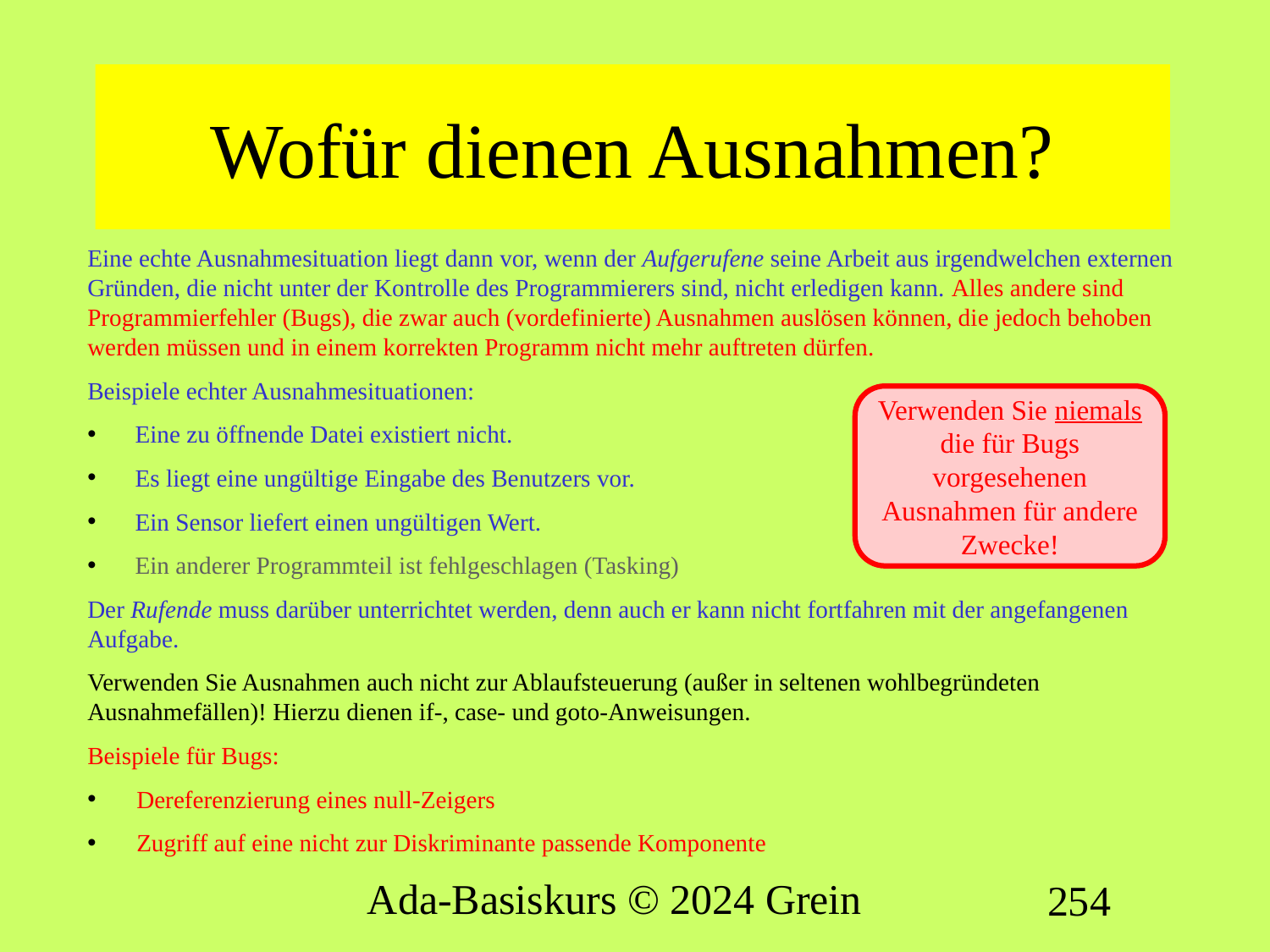

# Wofür dienen Ausnahmen?
Eine echte Ausnahmesituation liegt dann vor, wenn der Aufgerufene seine Arbeit aus irgendwelchen externen Gründen, die nicht unter der Kontrolle des Programmierers sind, nicht erledigen kann. Alles andere sind Programmierfehler (Bugs), die zwar auch (vordefinierte) Ausnahmen auslösen können, die jedoch behoben werden müssen und in einem korrekten Programm nicht mehr auftreten dürfen.
Beispiele echter Ausnahmesituationen:
Eine zu öffnende Datei existiert nicht.
Es liegt eine ungültige Eingabe des Benutzers vor.
Ein Sensor liefert einen ungültigen Wert.
Ein anderer Programmteil ist fehlgeschlagen (Tasking)
Der Rufende muss darüber unterrichtet werden, denn auch er kann nicht fortfahren mit der angefangenen Aufgabe.
Verwenden Sie Ausnahmen auch nicht zur Ablaufsteuerung (außer in seltenen wohlbegründeten Ausnahmefällen)! Hierzu dienen if-, case- und goto-Anweisungen.
Beispiele für Bugs:
Dereferenzierung eines null-Zeigers
Zugriff auf eine nicht zur Diskriminante passende Komponente
Verwenden Sie niemals die für Bugs vorgesehenen Ausnahmen für andere Zwecke!
Ada-Basiskurs © 2024 Grein
254